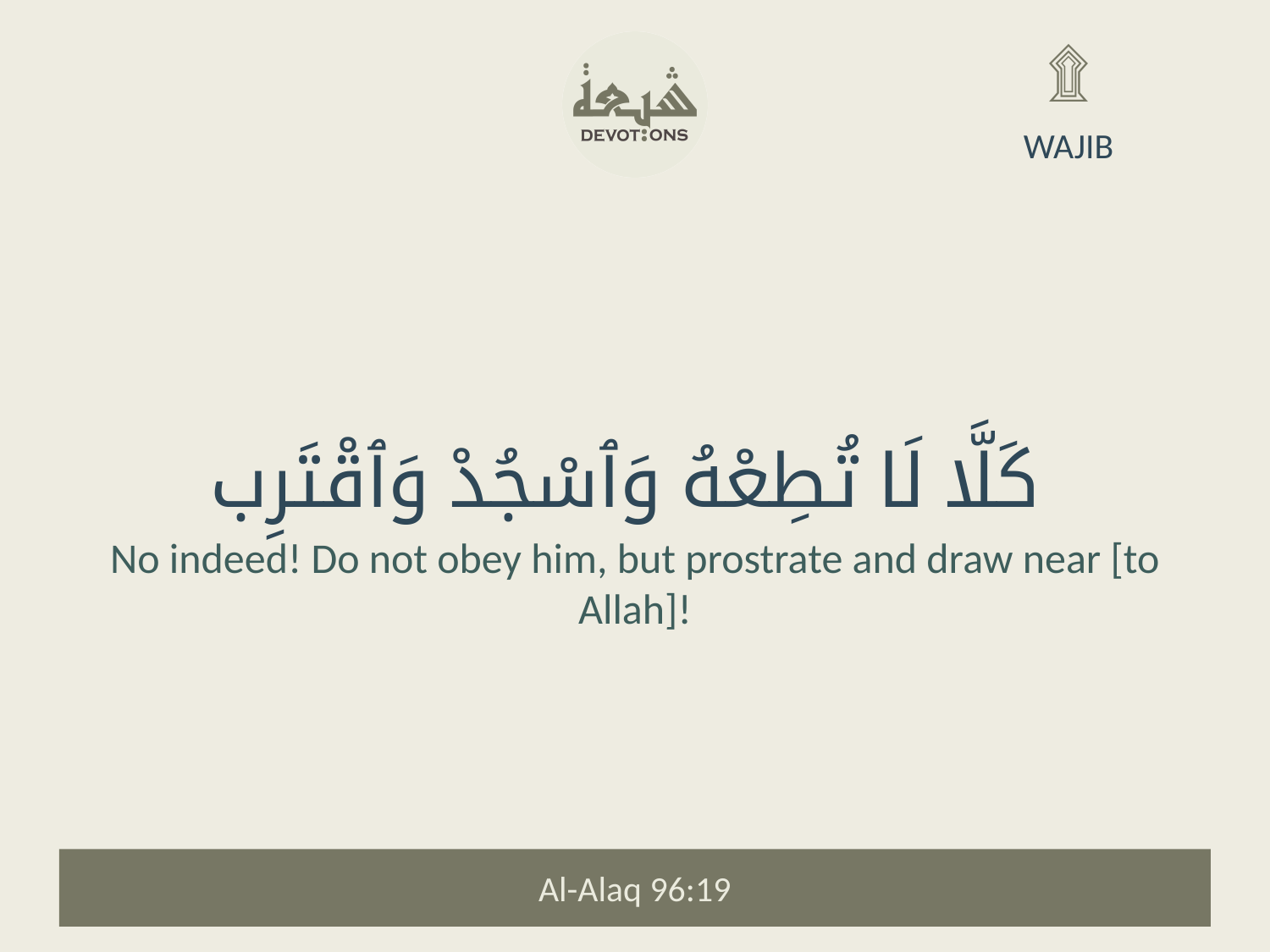

۩
WAJIB
كَلَّا لَا تُطِعْهُ وَٱسْجُدْ وَٱقْتَرِب
No indeed! Do not obey him, but prostrate and draw near [to Allah]!
Al-Alaq 96:19